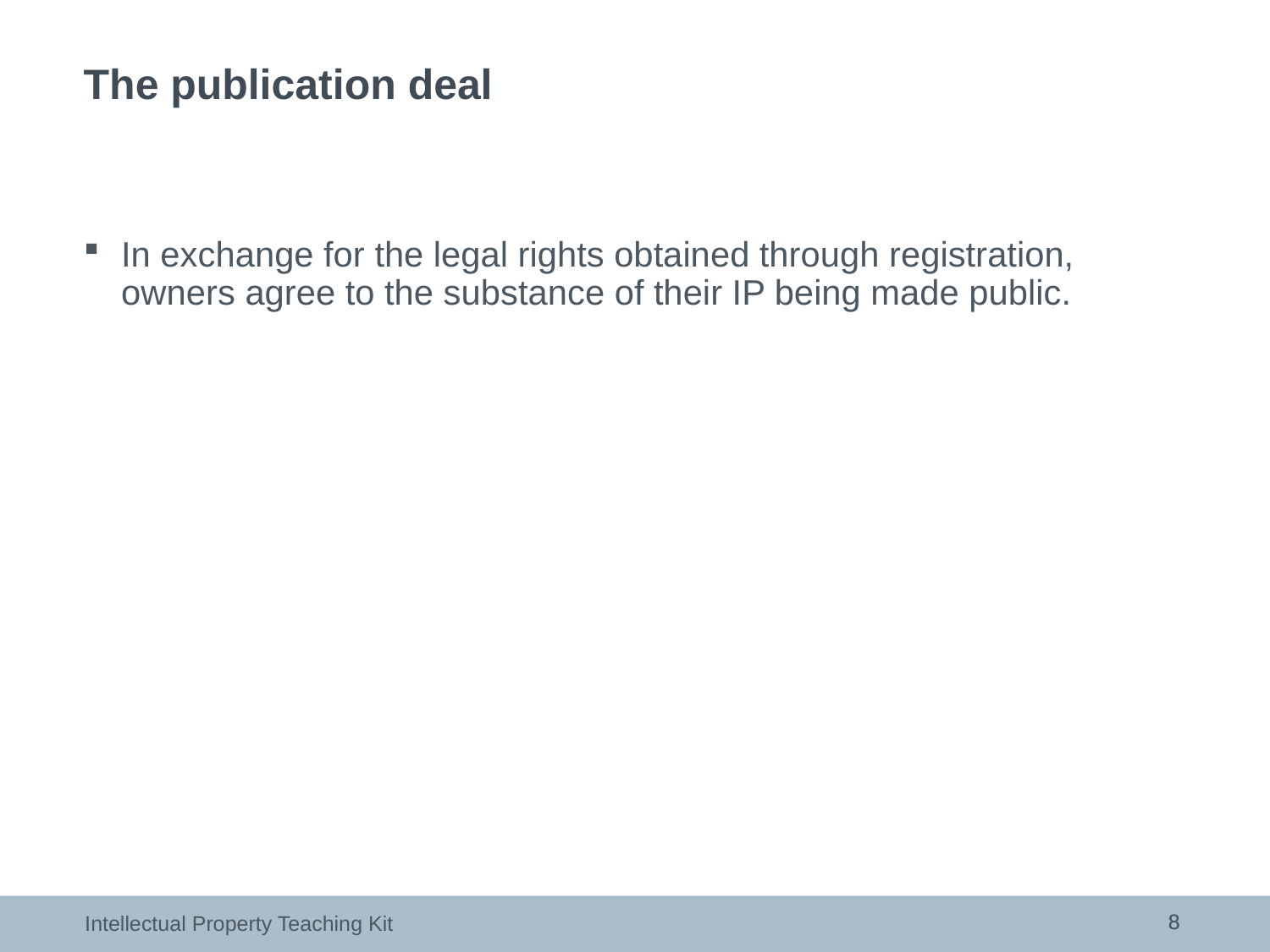

# The publication deal
In exchange for the legal rights obtained through registration, owners agree to the substance of their IP being made public.

8
8
Intellectual Property Teaching Kit